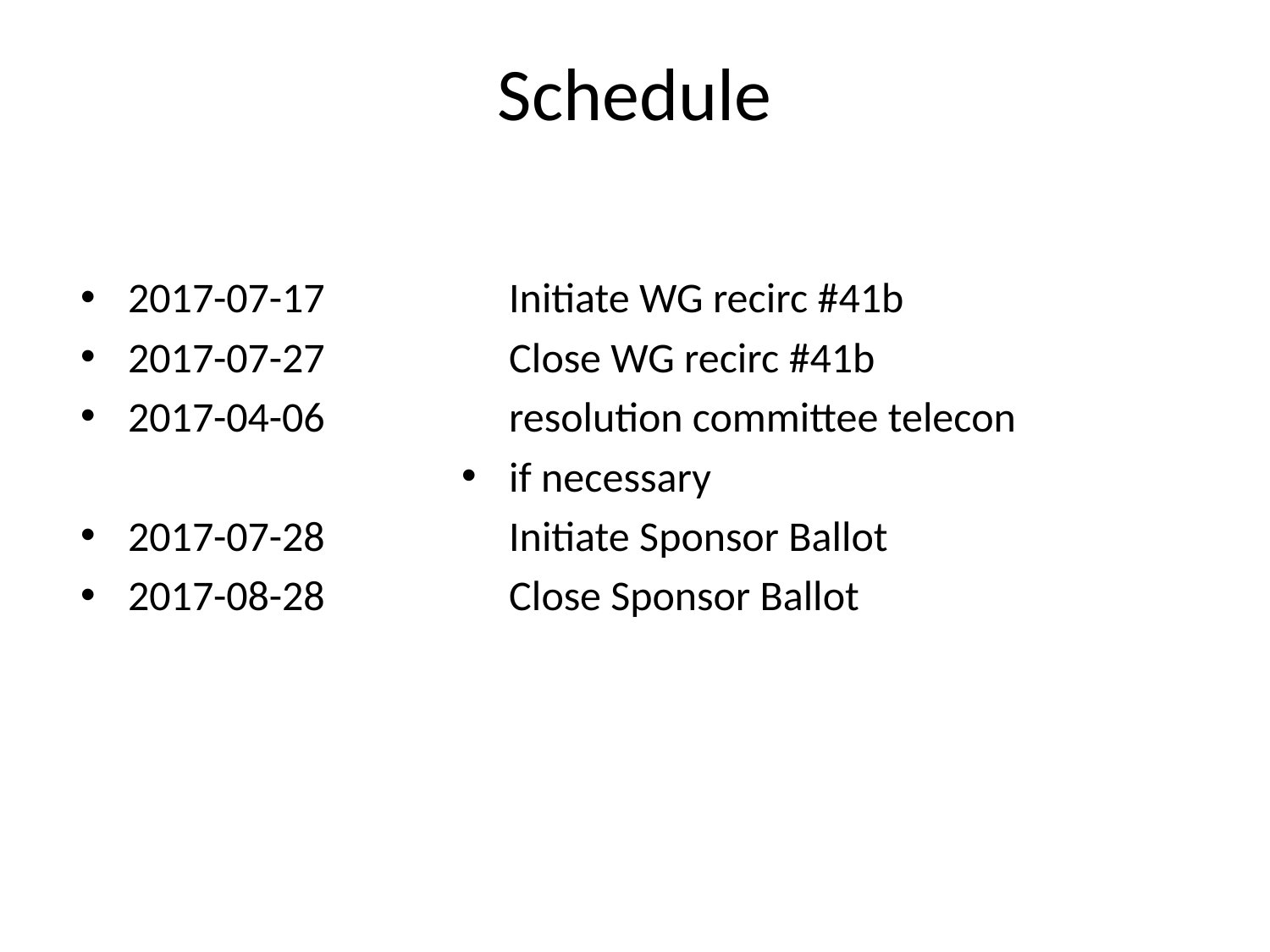

Schedule
2017-07-17		Initiate WG recirc #41b
2017-07-27		Close WG recirc #41b
2017-04-06		resolution committee telecon
if necessary
2017-07-28		Initiate Sponsor Ballot
2017-08-28		Close Sponsor Ballot